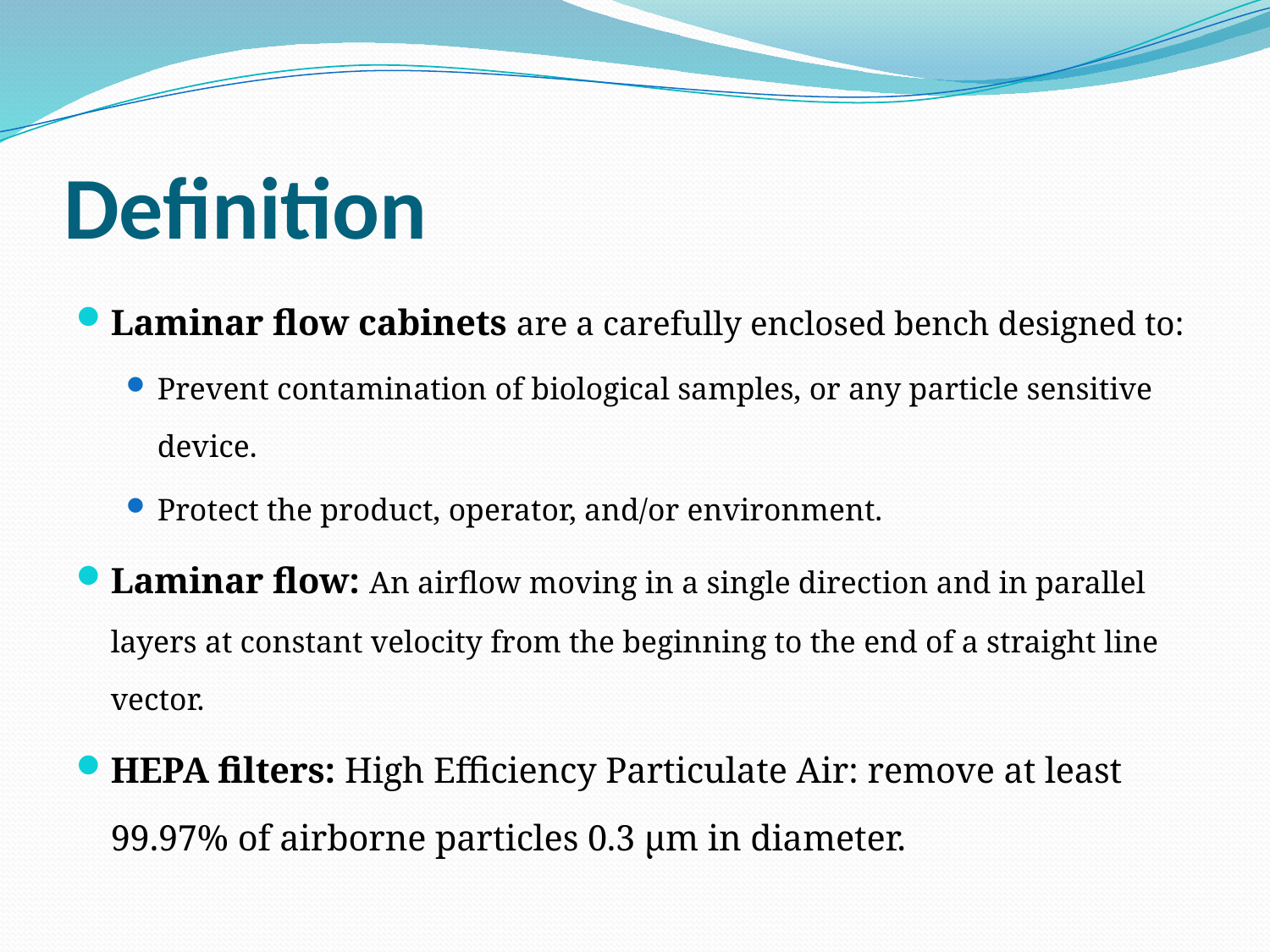

# Definition
Laminar flow cabinets are a carefully enclosed bench designed to:
Prevent contamination of biological samples, or any particle sensitive device.
Protect the product, operator, and/or environment.
Laminar flow: An airflow moving in a single direction and in parallel layers at constant velocity from the beginning to the end of a straight line vector.
HEPA filters: High Efficiency Particulate Air: remove at least 99.97% of airborne particles 0.3 µm in diameter.